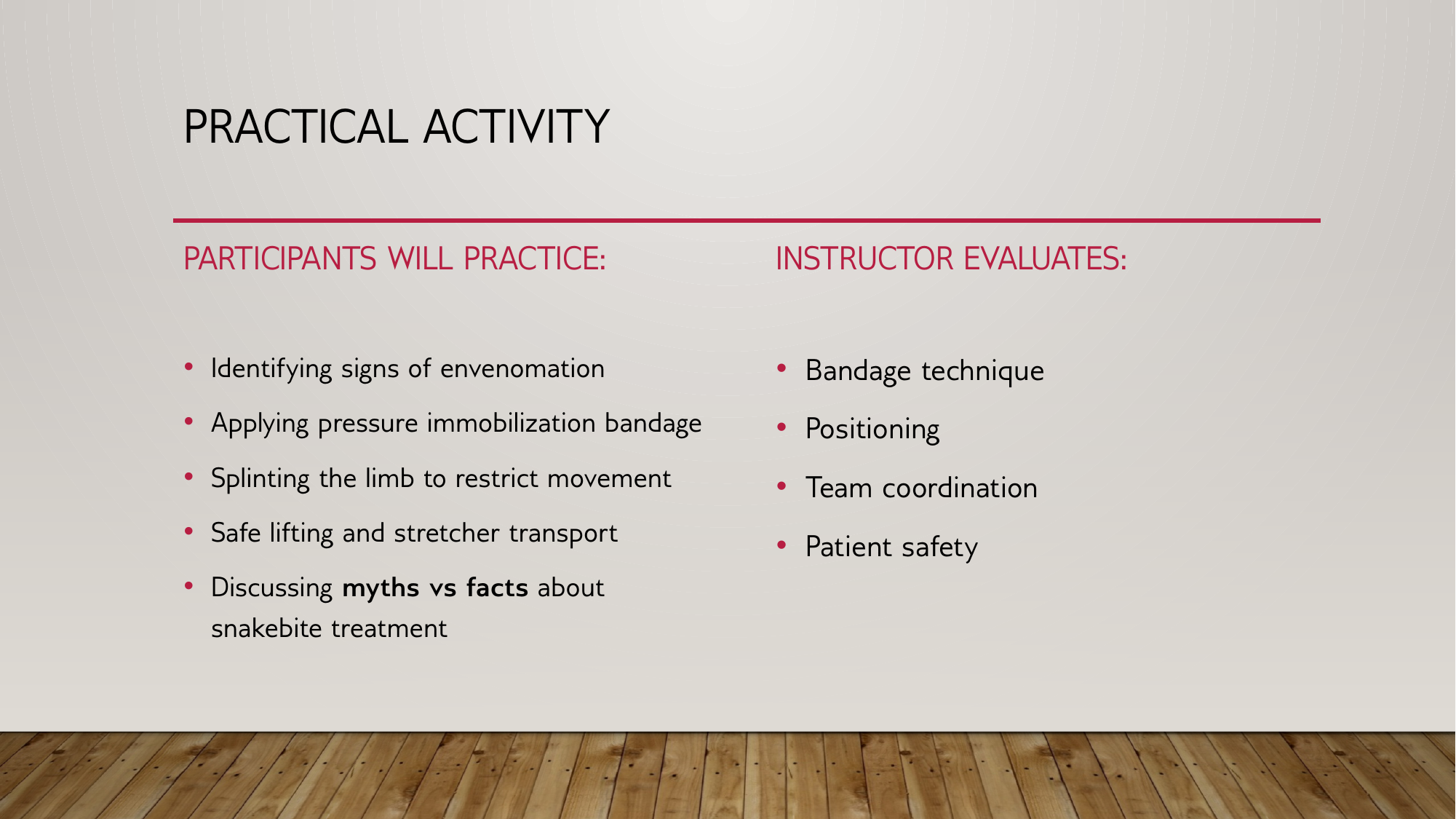

# Practical Activity
Participants will practice:

Instructor evaluates:

Bandage technique
Positioning
Team coordination
Patient safety

Identifying signs of envenomation
Applying pressure immobilization bandage
Splinting the limb to restrict movement
Safe lifting and stretcher transport
Discussing myths vs facts about snakebite treatment